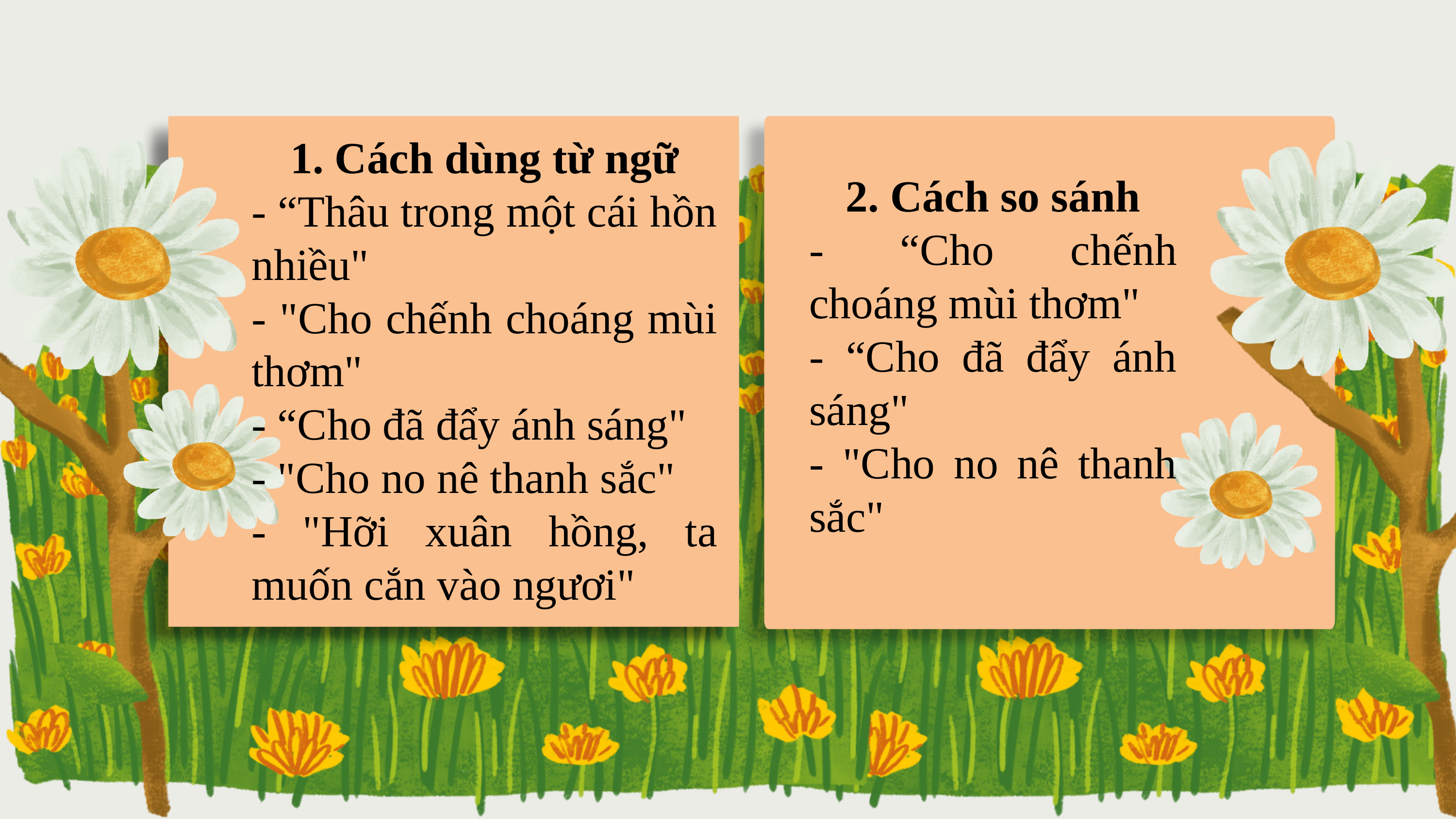

1. Cách dùng từ ngữ
- “Thâu trong một cái hồn nhiều"
- "Cho chếnh choáng mùi thơm"
- “Cho đã đẩy ánh sáng"
- "Cho no nê thanh sắc"
- "Hỡi xuân hồng, ta muốn cắn vào ngươi"

2. Cách so sánh
- “Cho chếnh choáng mùi thơm"
- “Cho đã đẩy ánh sáng"
- "Cho no nê thanh sắc"